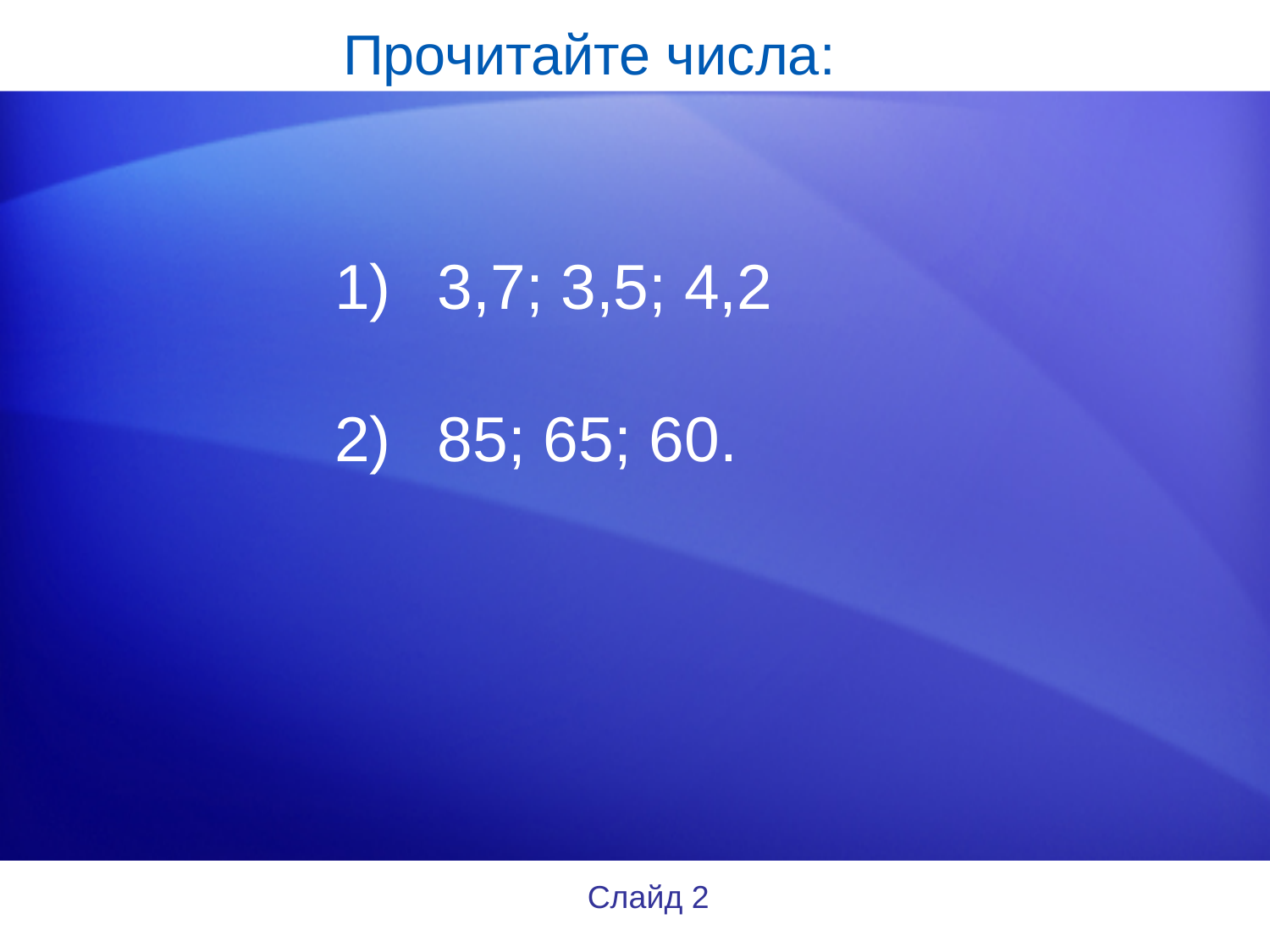

# Прочитайте числа:
3,7; 3,5; 4,2

85; 65; 60.
Слайд 2